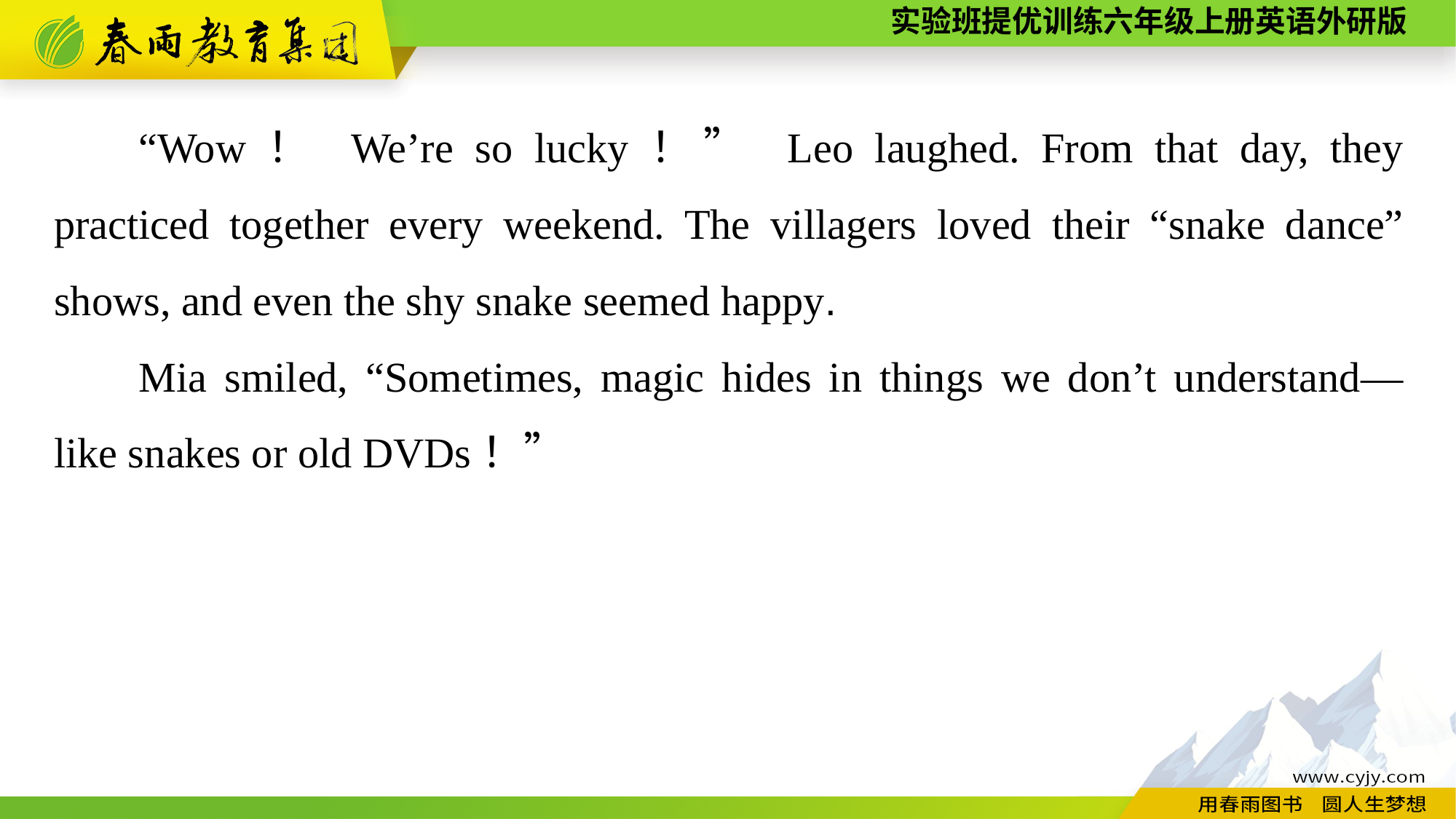

“Wow！ We’re so lucky！” Leo laughed. From that day, they practiced together every weekend. The villagers loved their “snake dance” shows, and even the shy snake seemed happy.
Mia smiled, “Sometimes, magic hides in things we don’t understand—like snakes or old DVDs！”